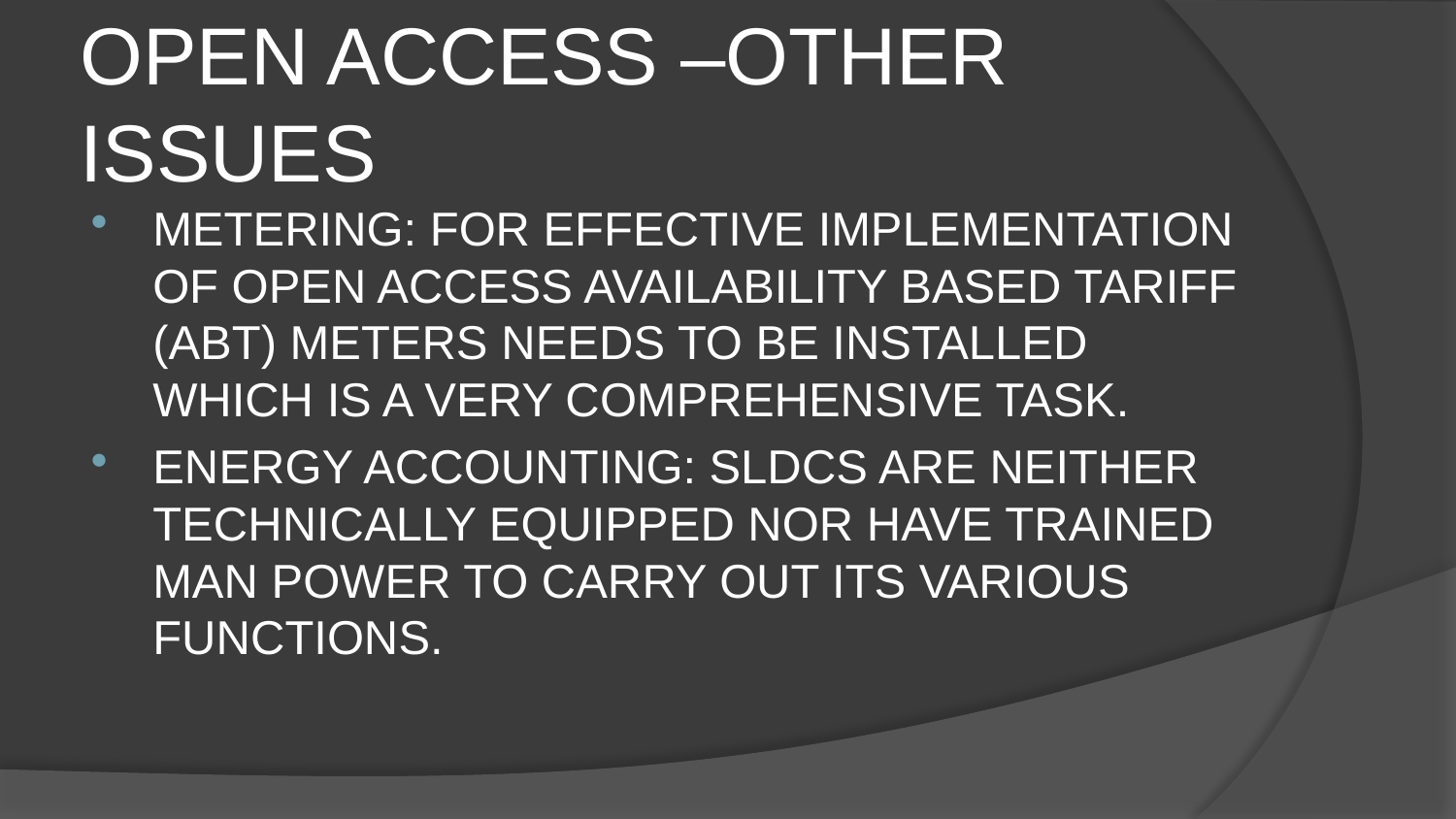

# OPEN ACCESS –OTHER ISSUES
METERING: FOR EFFECTIVE IMPLEMENTATION OF OPEN ACCESS AVAILABILITY BASED TARIFF (ABT) METERS NEEDS TO BE INSTALLED WHICH IS A VERY COMPREHENSIVE TASK.
ENERGY ACCOUNTING: SLDCS ARE NEITHER TECHNICALLY EQUIPPED NOR HAVE TRAINED MAN POWER TO CARRY OUT ITS VARIOUS FUNCTIONS.